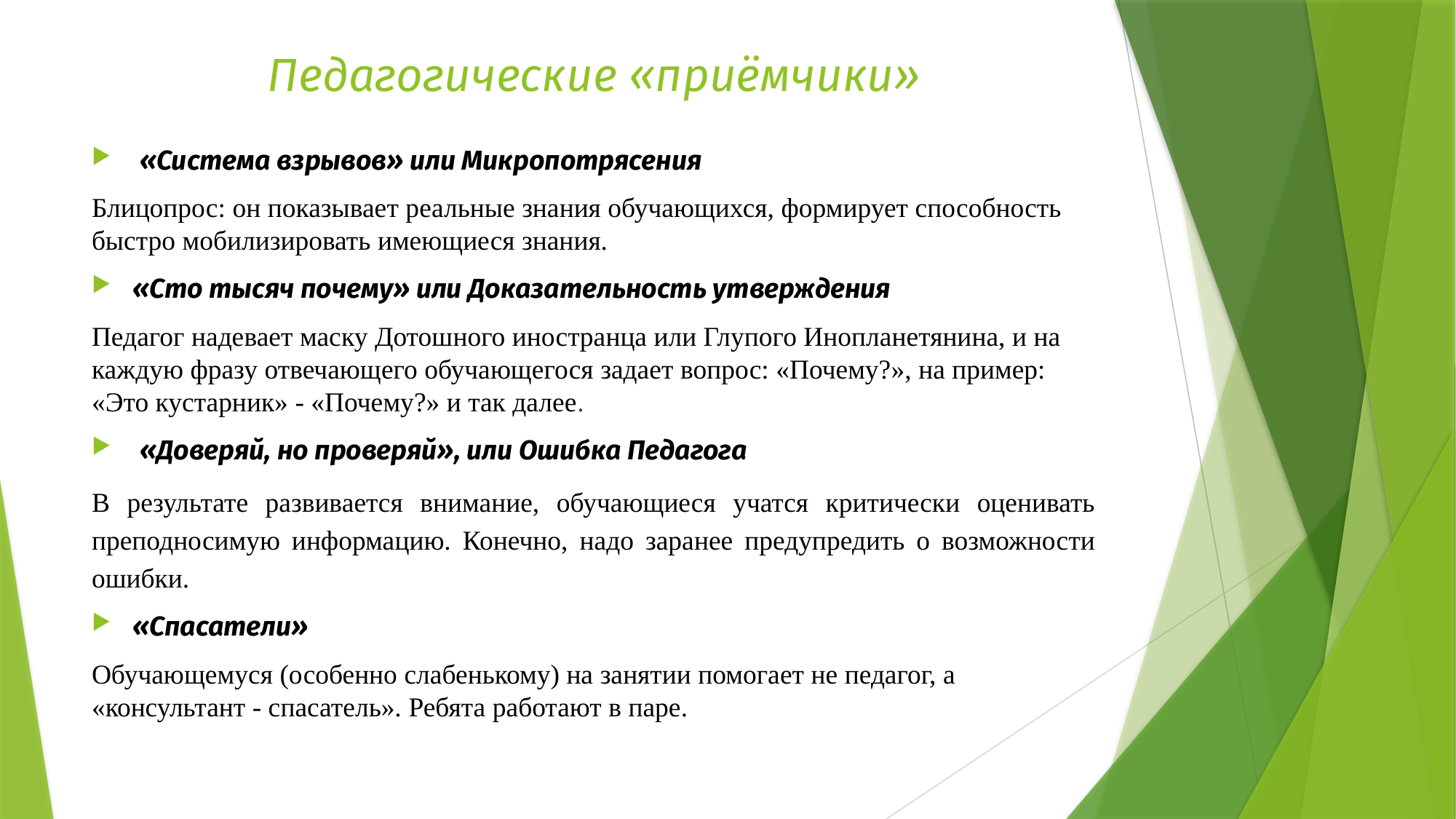

# Педагогические «приёмчики»
 «Система взрывов» или Микропотрясения
Блицопрос: он показывает реальные знания обучающихся, формирует способность быстро мобилизировать имеющиеся знания.
«Сто тысяч почему» или Доказательность утверждения
Педагог надевает маску Дотошного иностранца или Глупого Инопланетянина, и на каждую фразу отвечающего обучающегося задает вопрос: «Почему?», на пример: «Это кустарник» - «Почему?» и так далее.
 «Доверяй, но проверяй», или Ошибка Педагога
В результате развивается внимание, обучающиеся учатся критически оценивать преподносимую информацию. Конечно, надо заранее предупредить о возможности ошибки.
«Спасатели»
Обучающемуся (особенно слабенькому) на занятии помогает не педагог, а «консультант - спасатель». Ребята работают в паре.